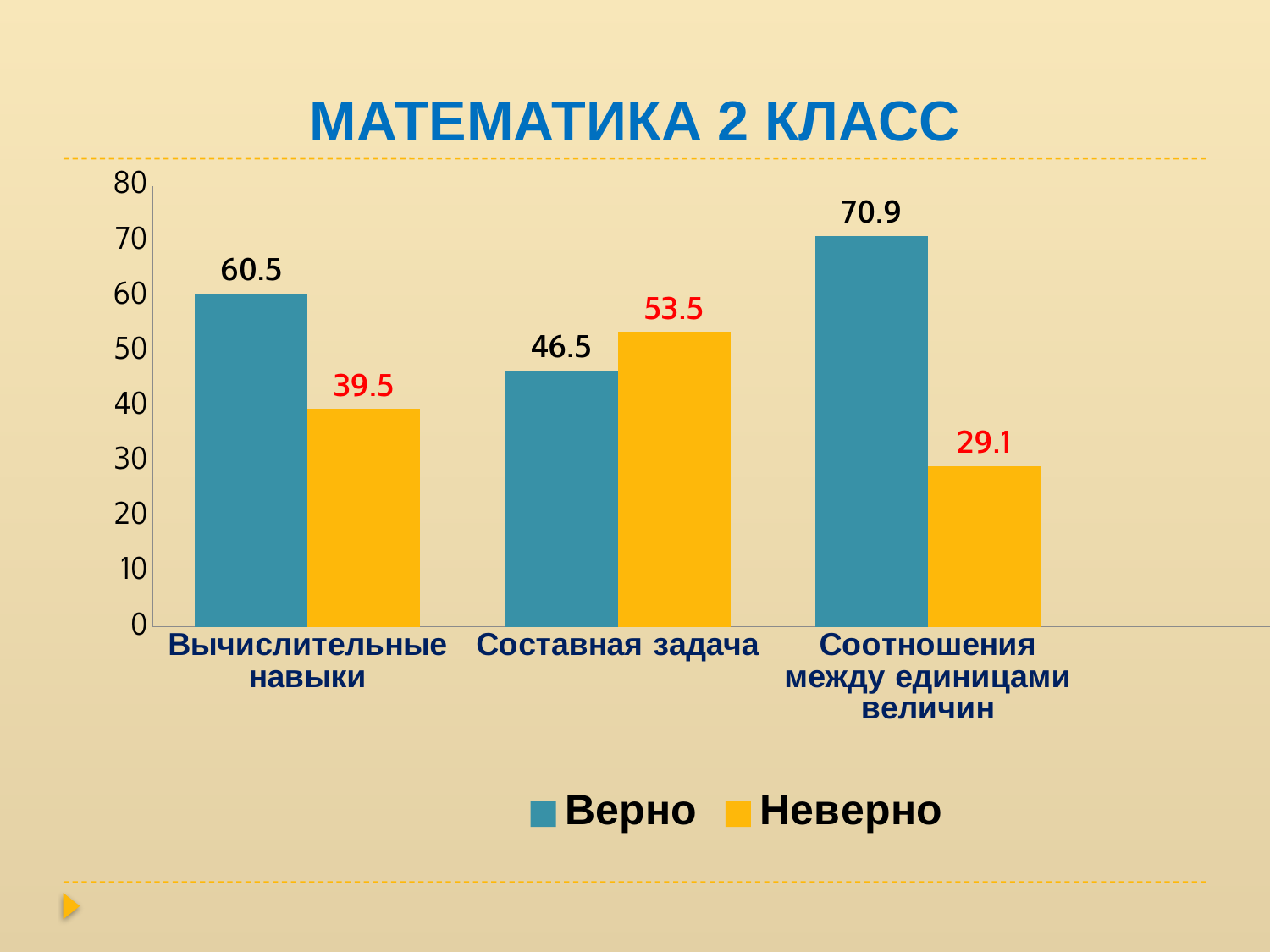

# МАТЕМАТИКА 2 КЛАСС

### Chart

| Category | Верно | Неверно |
|---|---|---|
| Вычислительные навыки | 60.5 | 39.5 |
| Составная задача | 46.5 | 53.5 |
| Соотношения между единицами величин | 70.9 | 29.1 |